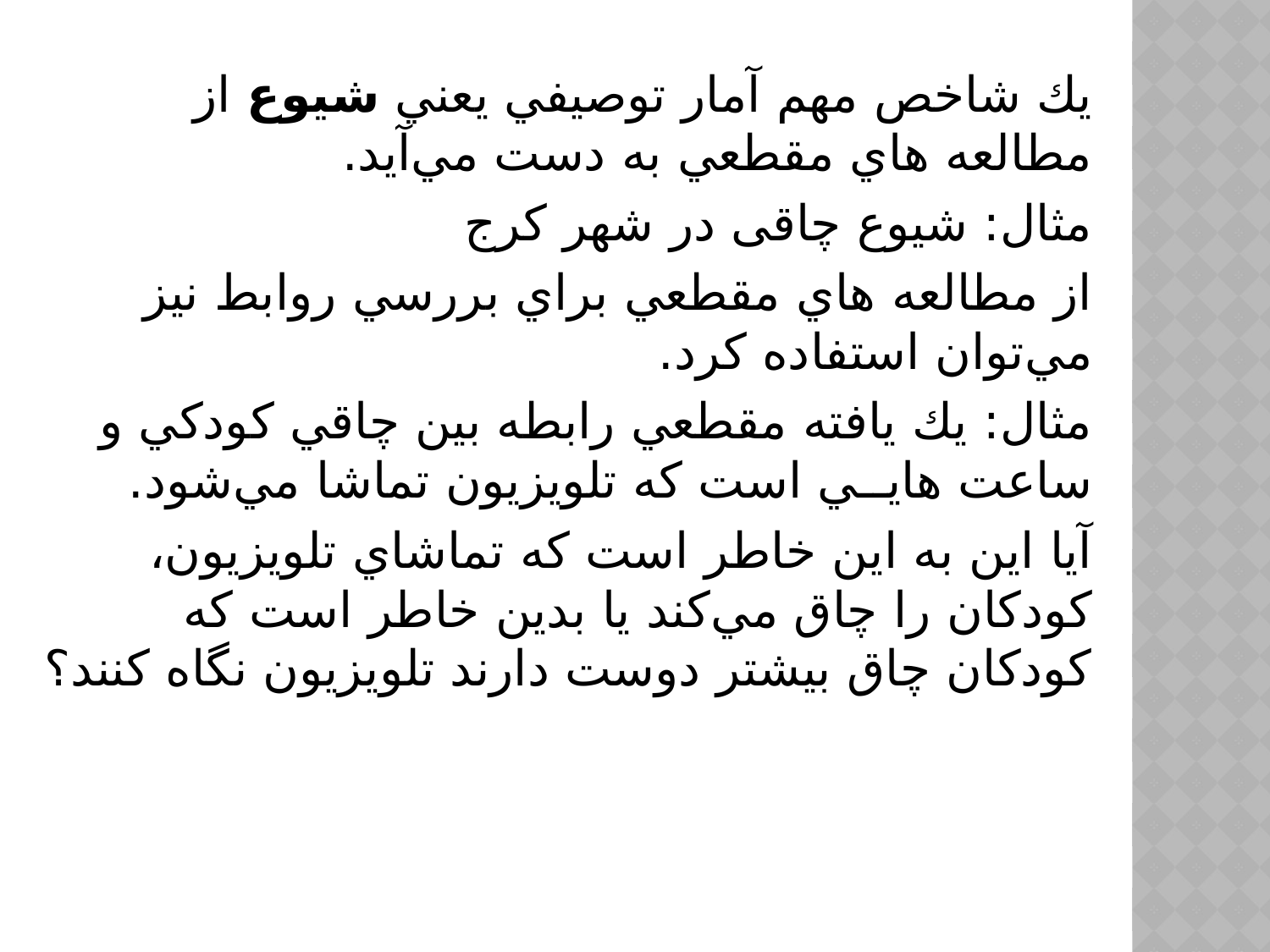

يك شاخص مهم آمار توصيفي يعني شيوع از مطالعه هاي مقطعي به دست مي‌آيد.
مثال: شیوع چاقی در شهر کرج
از مطالعه هاي مقطعي براي بررسي روابط نيز مي‌توان استفاده كرد.
مثال: يك يافته مقطعي رابطه بين چاقي كودكي و ساعت هايــي است كه تلويزيون تماشا مي‌شود.
آيا اين به اين خاطر است كه تماشاي تلويزيون، كودكان را چاق مي‌كند يا بدين خاطر است كه كودكان چاق بيشتر دوست دارند تلويزيون نگاه كنند؟